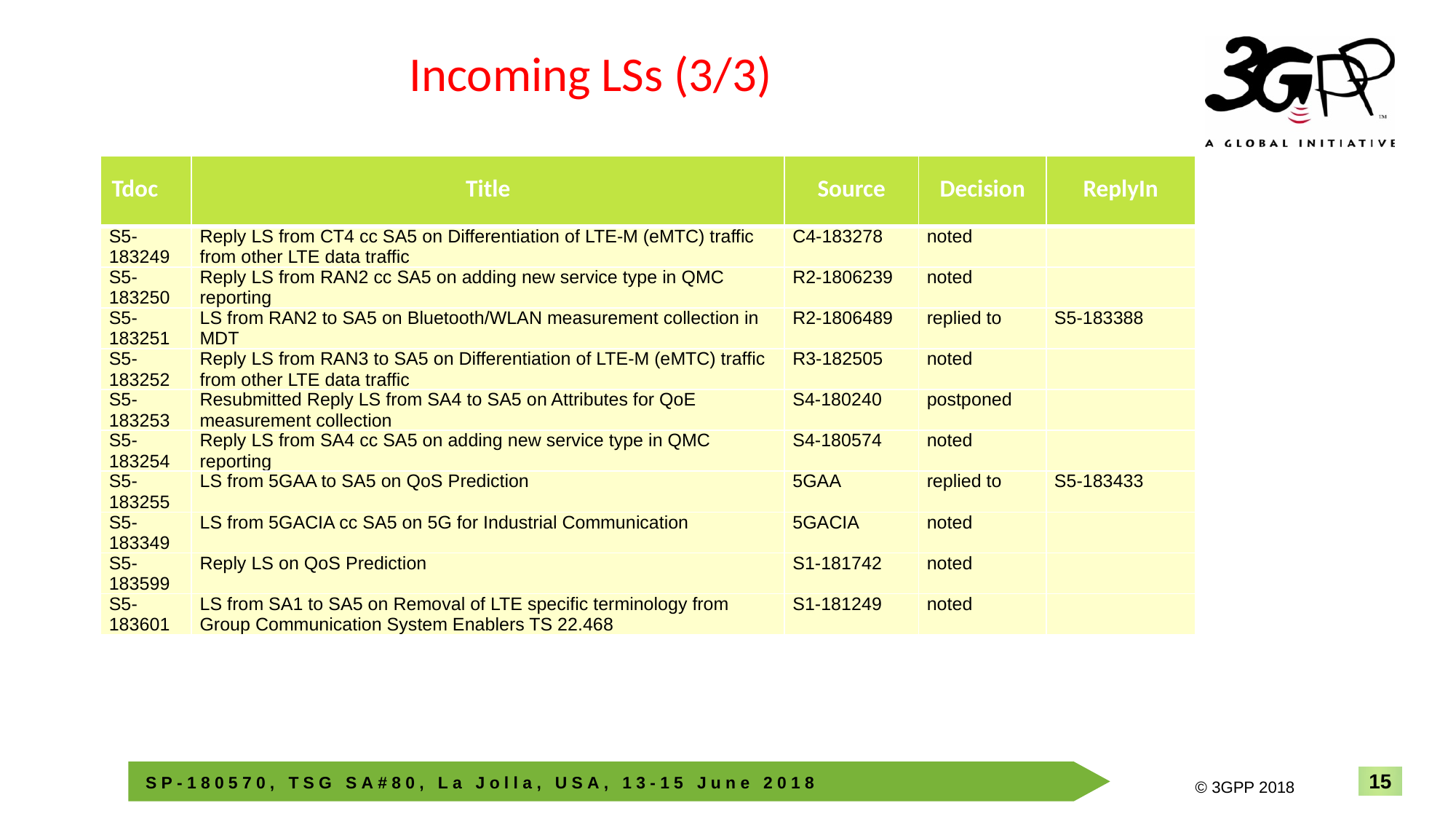

# Incoming LSs (3/3)
| Tdoc | Title | Source | Decision | ReplyIn |
| --- | --- | --- | --- | --- |
| S5-183249 | Reply LS from CT4 cc SA5 on Differentiation of LTE-M (eMTC) traffic from other LTE data traffic | C4-183278 | noted |  |
| S5-183250 | Reply LS from RAN2 cc SA5 on adding new service type in QMC reporting | R2-1806239 | noted |  |
| S5-183251 | LS from RAN2 to SA5 on Bluetooth/WLAN measurement collection in MDT | R2-1806489 | replied to | S5-183388 |
| S5-183252 | Reply LS from RAN3 to SA5 on Differentiation of LTE-M (eMTC) traffic from other LTE data traffic | R3-182505 | noted |  |
| S5-183253 | Resubmitted Reply LS from SA4 to SA5 on Attributes for QoE measurement collection | S4-180240 | postponed |  |
| S5-183254 | Reply LS from SA4 cc SA5 on adding new service type in QMC reporting | S4-180574 | noted |  |
| S5-183255 | LS from 5GAA to SA5 on QoS Prediction | 5GAA | replied to | S5-183433 |
| S5-183349 | LS from 5GACIA cc SA5 on 5G for Industrial Communication | 5GACIA | noted |  |
| S5-183599 | Reply LS on QoS Prediction | S1-181742 | noted |  |
| S5-183601 | LS from SA1 to SA5 on Removal of LTE specific terminology from Group Communication System Enablers TS 22.468 | S1-181249 | noted |  |